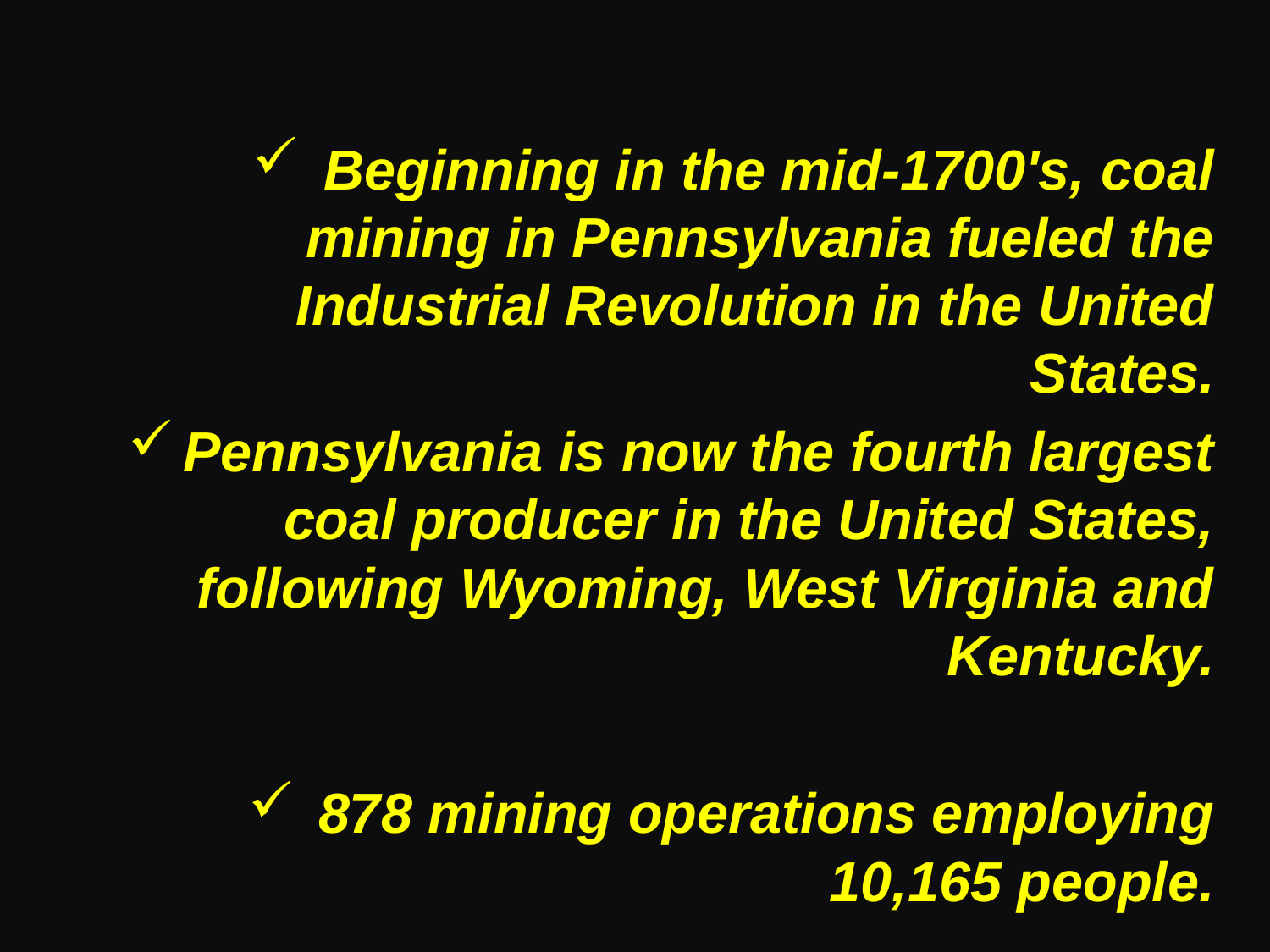

#
Beginning in the mid-1700's, coal mining in Pennsylvania fueled the Industrial Revolution in the United States.
Pennsylvania is now the fourth largest coal producer in the United States, following Wyoming, West Virginia and Kentucky.

878 mining operations employing 10,165 people.